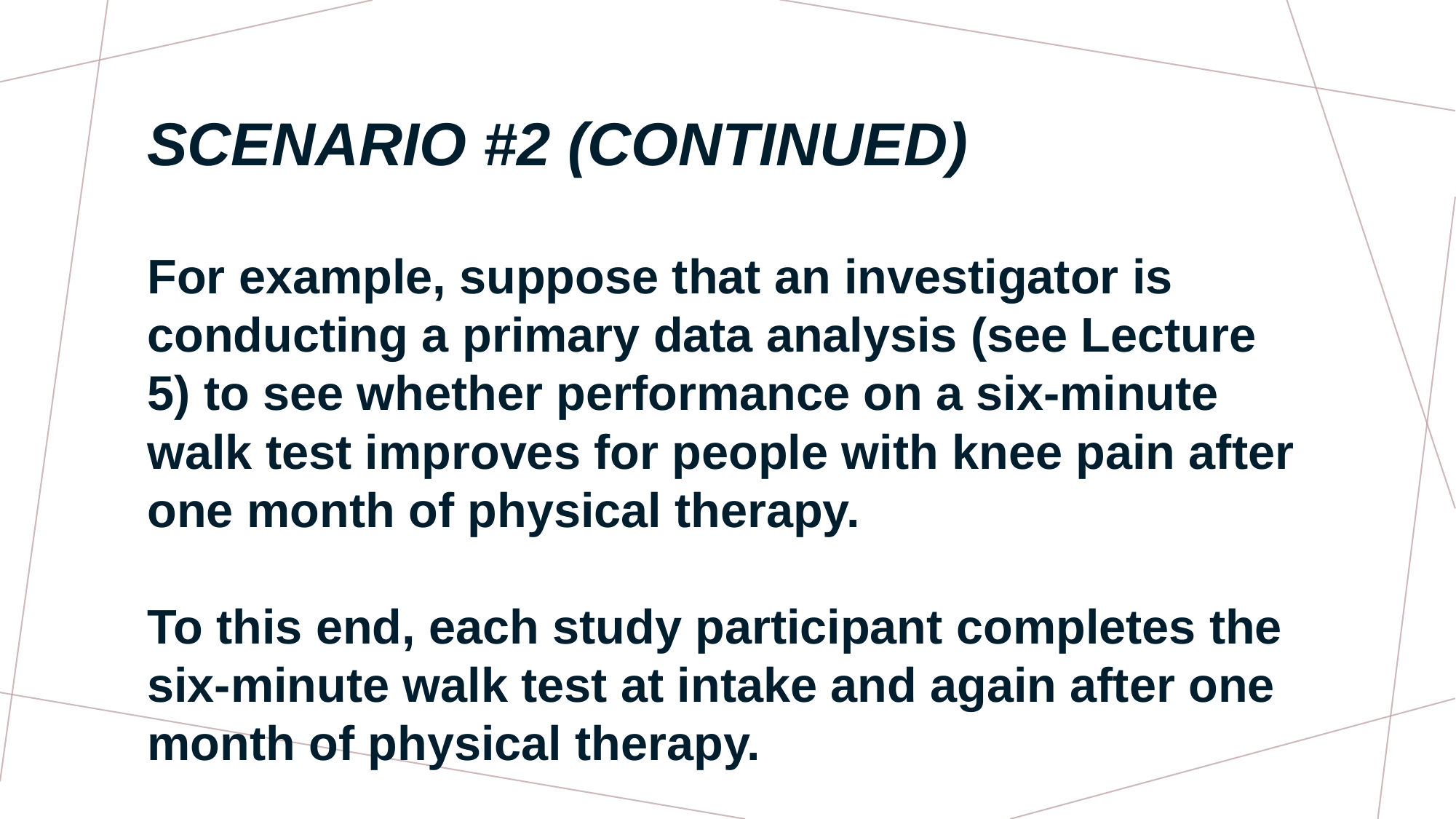

# SCENARIO #2 (CONTINUED)
For example, suppose that an investigator is conducting a primary data analysis (see Lecture 5) to see whether performance on a six-minute walk test improves for people with knee pain after one month of physical therapy.

To this end, each study participant completes the six-minute walk test at intake and again after one month of physical therapy.